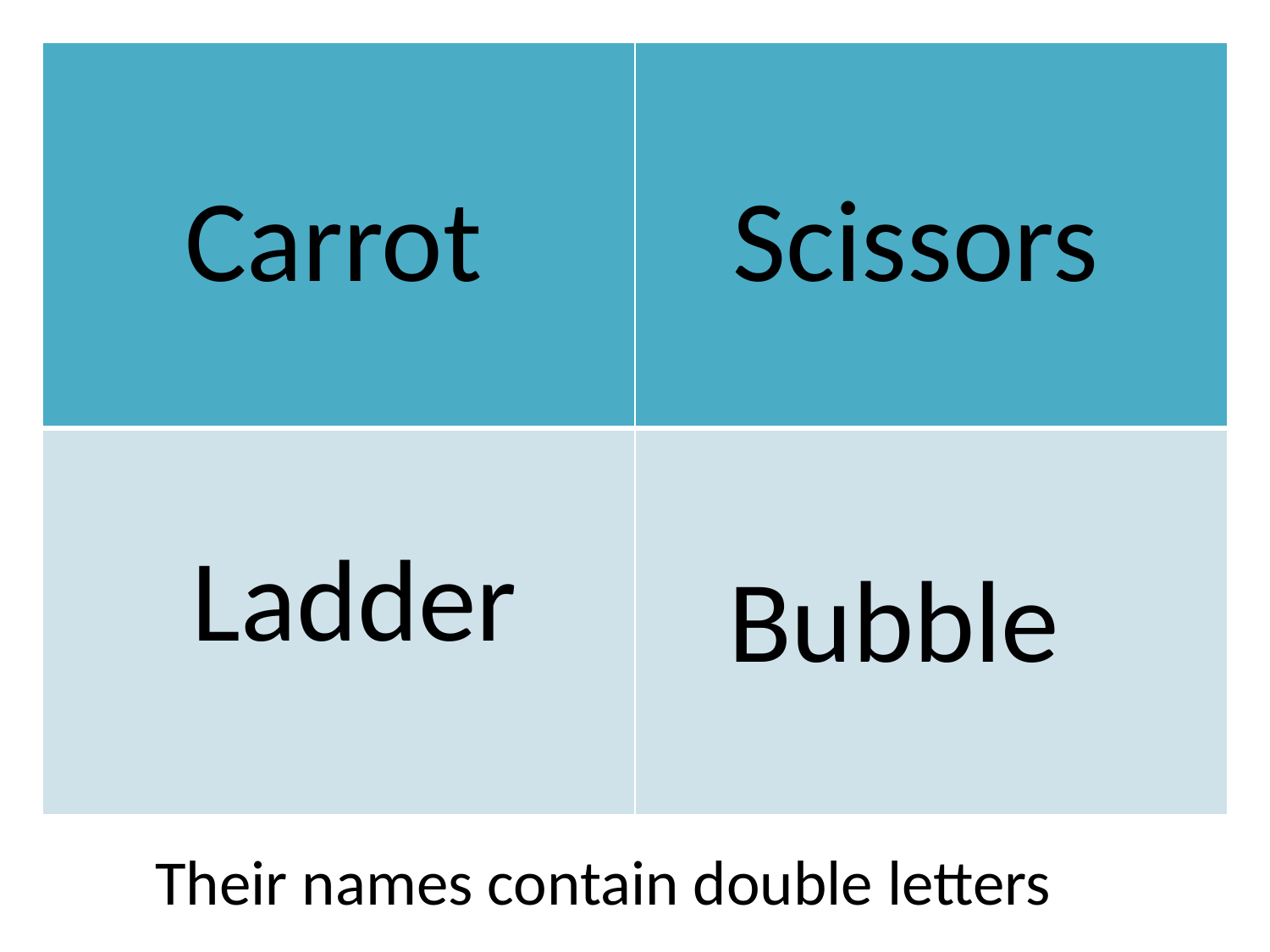

|  |  |
| --- | --- |
|  |  |
Carrot
Scissors
Ladder
Bubble
Their names contain double letters